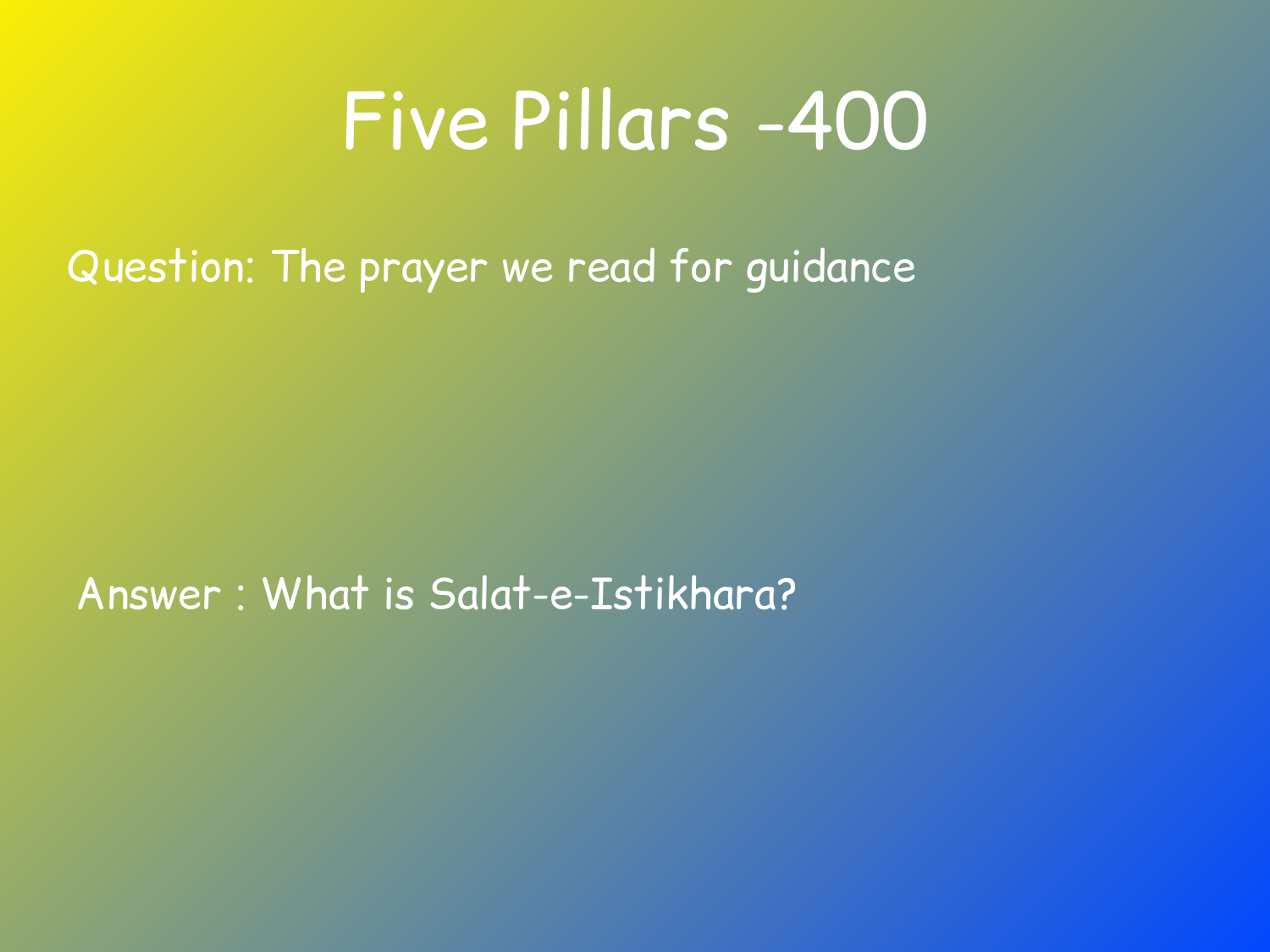

# Five Pillars -400
Question: The prayer we read for guidance
Answer : What is Salat-e-Istikhara?